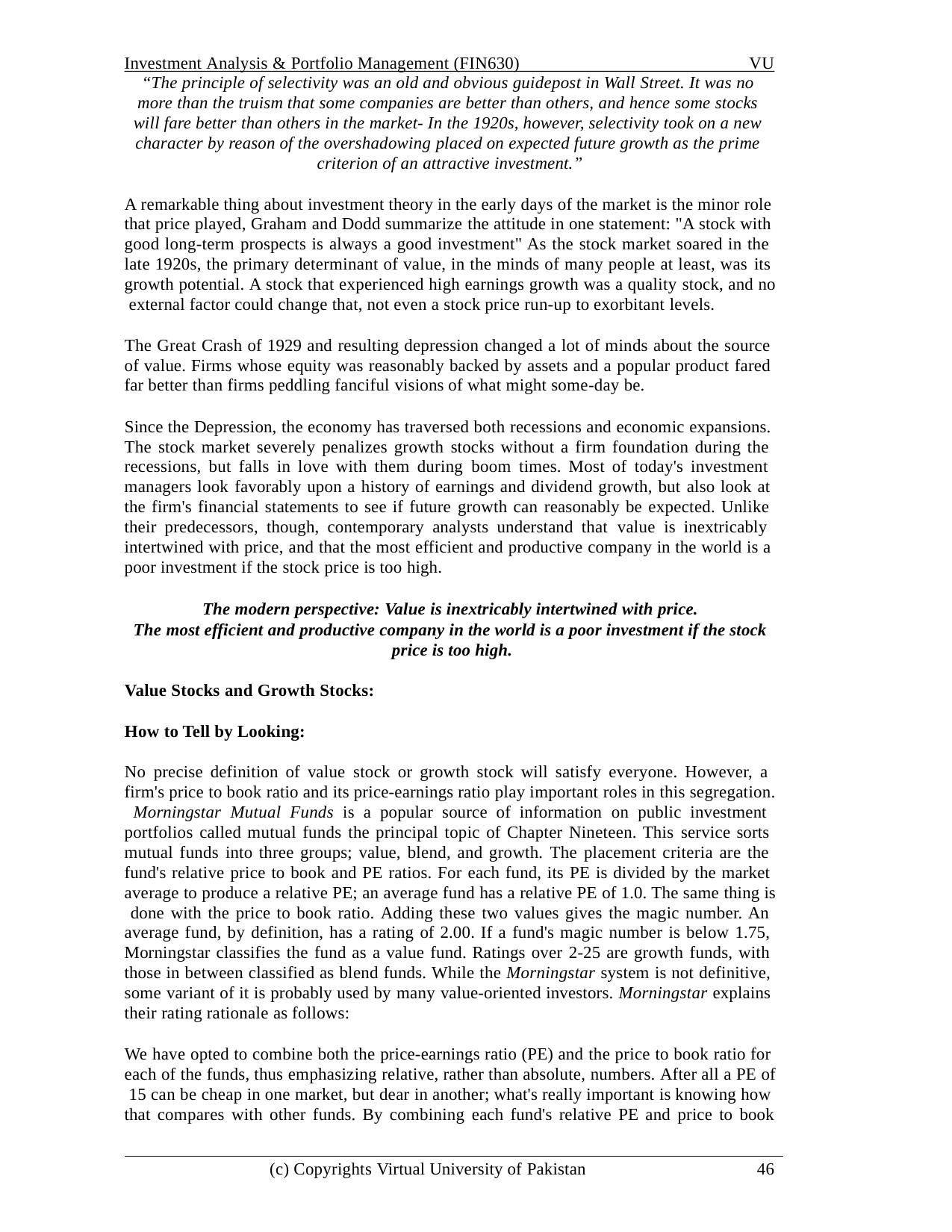

Investment Analysis & Portfolio Management (FIN630)
VU
“The principle of selectivity was an old and obvious guidepost in Wall Street. It was no  more than the truism that some companies are better than others, and hence some stocks  will fare better than others in the market- In the 1920s, however, selectivity took on a new  character by reason of the overshadowing placed on expected future growth as the prime  criterion of an attractive investment.”

A remarkable thing about investment theory in the early days of the market is the minor role  that price played, Graham and Dodd summarize the attitude in one statement: "A stock with  good long-term prospects is always a good investment" As the stock market soared in the  late 1920s, the primary determinant of value, in the minds of many people at least, was its  growth potential. A stock that experienced high earnings growth was a quality stock, and no  external factor could change that, not even a stock price run-up to exorbitant levels.

The Great Crash of 1929 and resulting depression changed a lot of minds about the source  of value. Firms whose equity was reasonably backed by assets and a popular product fared  far better than firms peddling fanciful visions of what might some-day be.

Since the Depression, the economy has traversed both recessions and economic expansions.  The stock market severely penalizes growth stocks without a firm foundation during the  recessions, but falls in love with them during boom times. Most of today's investment  managers look favorably upon a history of earnings and dividend growth, but also look at  the firm's financial statements to see if future growth can reasonably be expected. Unlike  their predecessors, though, contemporary analysts understand that value is inextricably  intertwined with price, and that the most efficient and productive company in the world is a  poor investment if the stock price is too high.

The modern perspective: Value is inextricably intertwined with price.
The most efficient and productive company in the world is a poor investment if the stock  price is too high.

Value Stocks and Growth Stocks:

How to Tell by Looking:

No precise definition of value stock or growth stock will satisfy everyone. However, a  firm's price to book ratio and its price-earnings ratio play important roles in this segregation.  Morningstar Mutual Funds is a popular source of information on public investment  portfolios called mutual funds the principal topic of Chapter Nineteen. This service sorts  mutual funds into three groups; value, blend, and growth. The placement criteria are the  fund's relative price to book and PE ratios. For each fund, its PE is divided by the market  average to produce a relative PE; an average fund has a relative PE of 1.0. The same thing is  done with the price to book ratio. Adding these two values gives the magic number. An  average fund, by definition, has a rating of 2.00. If a fund's magic number is below 1.75,  Morningstar classifies the fund as a value fund. Ratings over 2-25 are growth funds, with  those in between classified as blend funds. While the Morningstar system is not definitive,  some variant of it is probably used by many value-oriented investors. Morningstar explains  their rating rationale as follows:

We have opted to combine both the price-earnings ratio (PE) and the price to book ratio for  each of the funds, thus emphasizing relative, rather than absolute, numbers. After all a PE of  15 can be cheap in one market, but dear in another; what's really important is knowing how  that compares with other funds. By combining each fund's relative PE and price to book

(c) Copyrights Virtual University of Pakistan
46